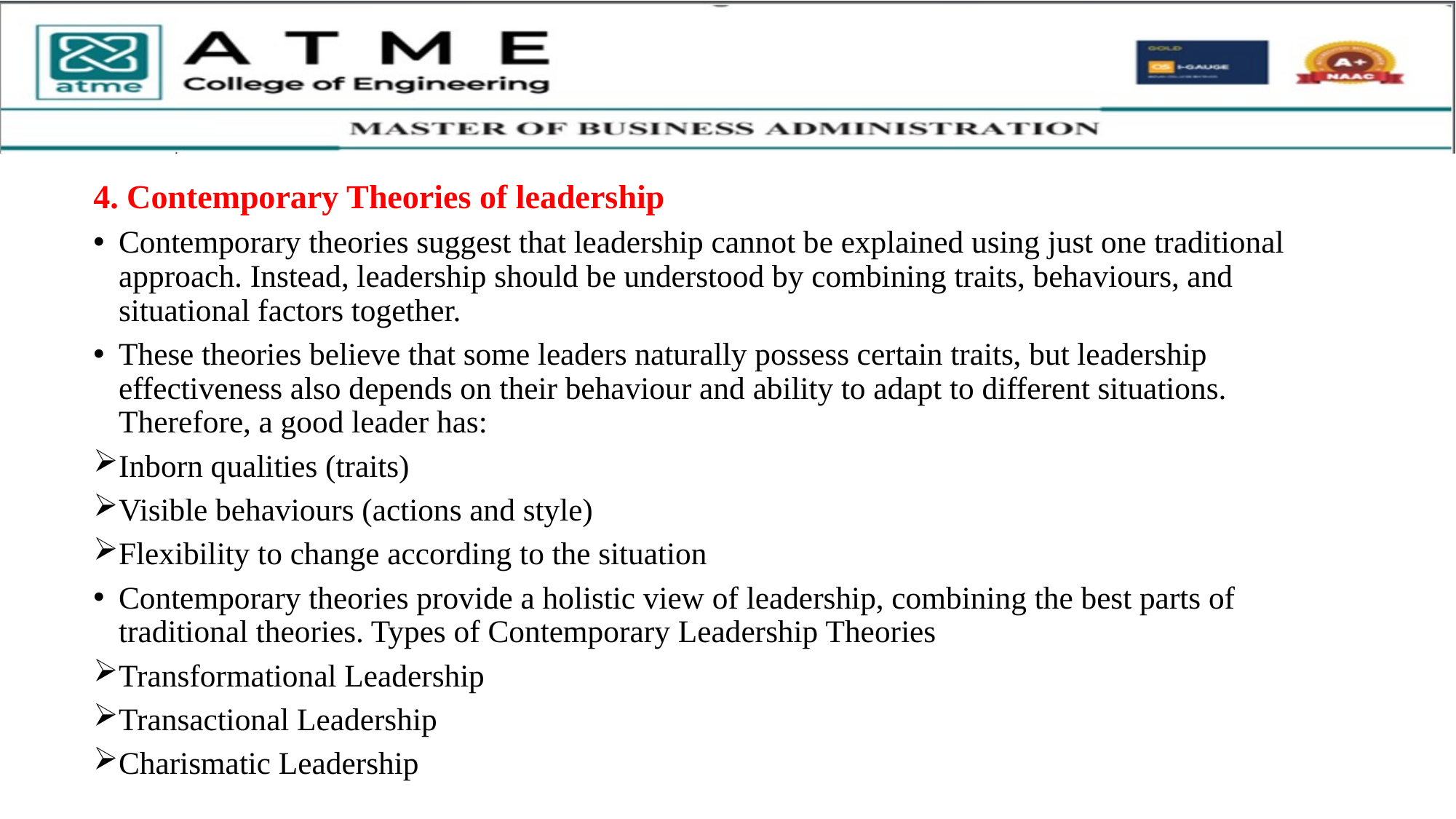

4. Contemporary Theories of leadership
Contemporary theories suggest that leadership cannot be explained using just one traditional approach. Instead, leadership should be understood by combining traits, behaviours, and situational factors together.
These theories believe that some leaders naturally possess certain traits, but leadership effectiveness also depends on their behaviour and ability to adapt to different situations. Therefore, a good leader has:
Inborn qualities (traits)
Visible behaviours (actions and style)
Flexibility to change according to the situation
Contemporary theories provide a holistic view of leadership, combining the best parts of traditional theories. Types of Contemporary Leadership Theories
Transformational Leadership
Transactional Leadership
Charismatic Leadership